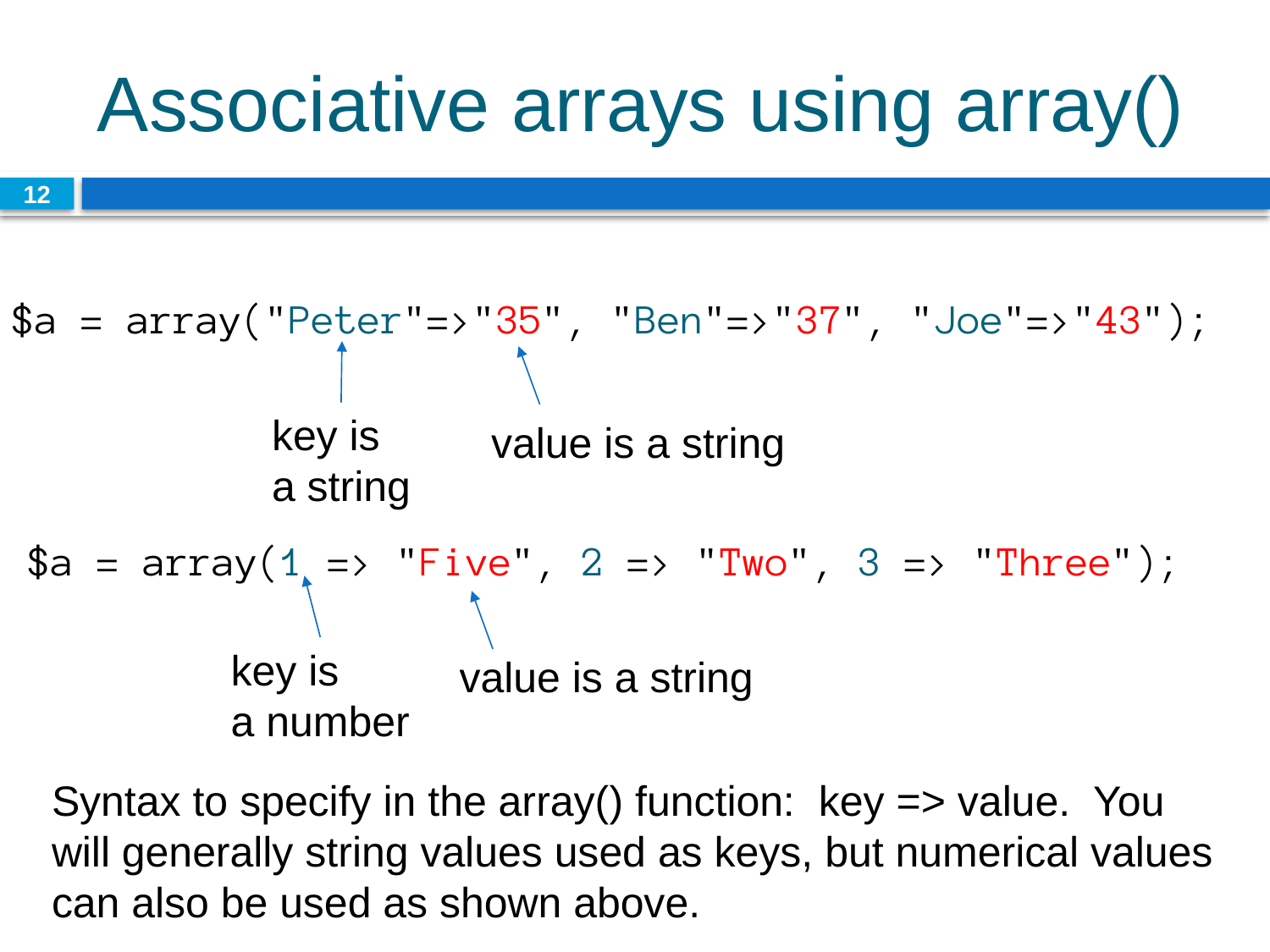

# Associative arrays using array()
12
$a = array("Peter"=>"35", "Ben"=>"37", "Joe"=>"43");
key is
a string
value is a string
$a = array(1 => "Five", 2 => "Two", 3 => "Three");
key is
a number
value is a string
Syntax to specify in the array() function:  key => value.  You will generally string values used as keys, but numerical values can also be used as shown above.